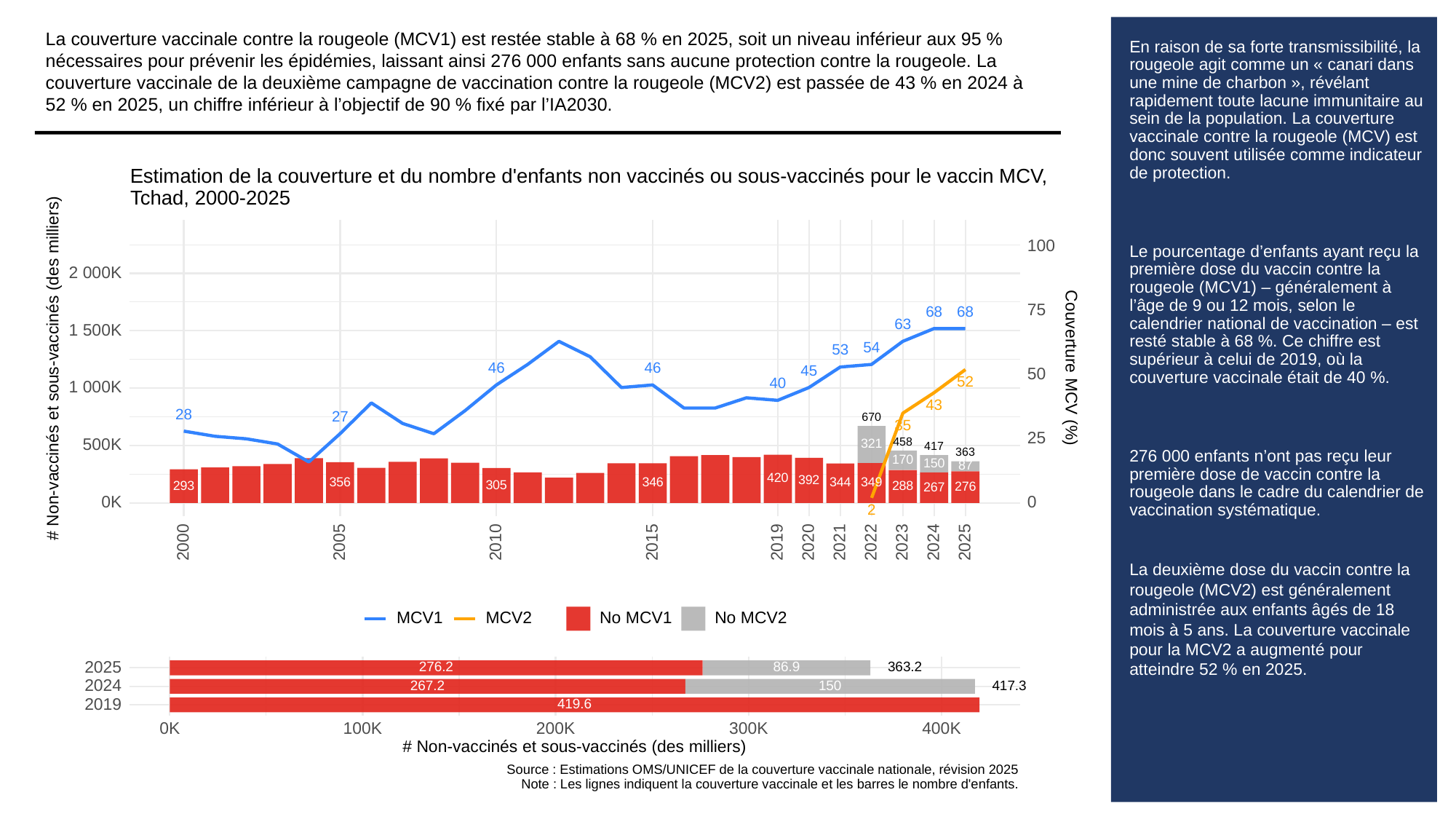

La couverture vaccinale contre la rougeole (MCV1) est restée stable à 68 % en 2025, soit un niveau inférieur aux 95 % nécessaires pour prévenir les épidémies, laissant ainsi 276 000 enfants sans aucune protection contre la rougeole. La couverture vaccinale de la deuxième campagne de vaccination contre la rougeole (MCV2) est passée de 43 % en 2024 à 52 % en 2025, un chiffre inférieur à l’objectif de 90 % fixé par l’IA2030.
# En raison de sa forte transmissibilité, la rougeole agit comme un « canari dans une mine de charbon », révélant rapidement toute lacune immunitaire au sein de la population. La couverture vaccinale contre la rougeole (MCV) est donc souvent utilisée comme indicateur de protection.

Le pourcentage d’enfants ayant reçu la première dose du vaccin contre la rougeole (MCV1) – généralement à l’âge de 9 ou 12 mois, selon le calendrier national de vaccination – est resté stable à 68 %. Ce chiffre est supérieur à celui de 2019, où la couverture vaccinale était de 40 %.

276 000 enfants n’ont pas reçu leur première dose de vaccin contre la rougeole dans le cadre du calendrier de vaccination systématique.

La deuxième dose du vaccin contre la rougeole (MCV2) est généralement administrée aux enfants âgés de 18 mois à 5 ans. La couverture vaccinale pour la MCV2 a augmenté pour atteindre 52 % en 2025.

Estimation de la couverture et du nombre d'enfants non vaccinés ou sous-vaccinés pour le vaccin MCV,
Tchad, 2000-2025

100

2 000K

75
68
68
63
1 500K

54
53

# Non-vaccinés et sous-vaccinés (des milliers)
Couverture MCV (%)
46
46
45
50

52
40
1 000K

43
28
27
670

35

25
458
500K
321
417

363

170

150

87

420

392

356
349
346
344
305
293
288
276
267
0K
0

2
2023
2000
2005
2010
2015
2019
2020
2021
2022
2024
2025

MCV1
MCV2
No MCV1
No MCV2

2025
363.2
276.2
86.9

2024
417.3
267.2
150

2019
419.6

300K
0K
100K
200K
400K
# Non-vaccinés et sous-vaccinés (des milliers)
Source : Estimations OMS/UNICEF de la couverture vaccinale nationale, révision 2025
Note : Les lignes indiquent la couverture vaccinale et les barres le nombre d'enfants.